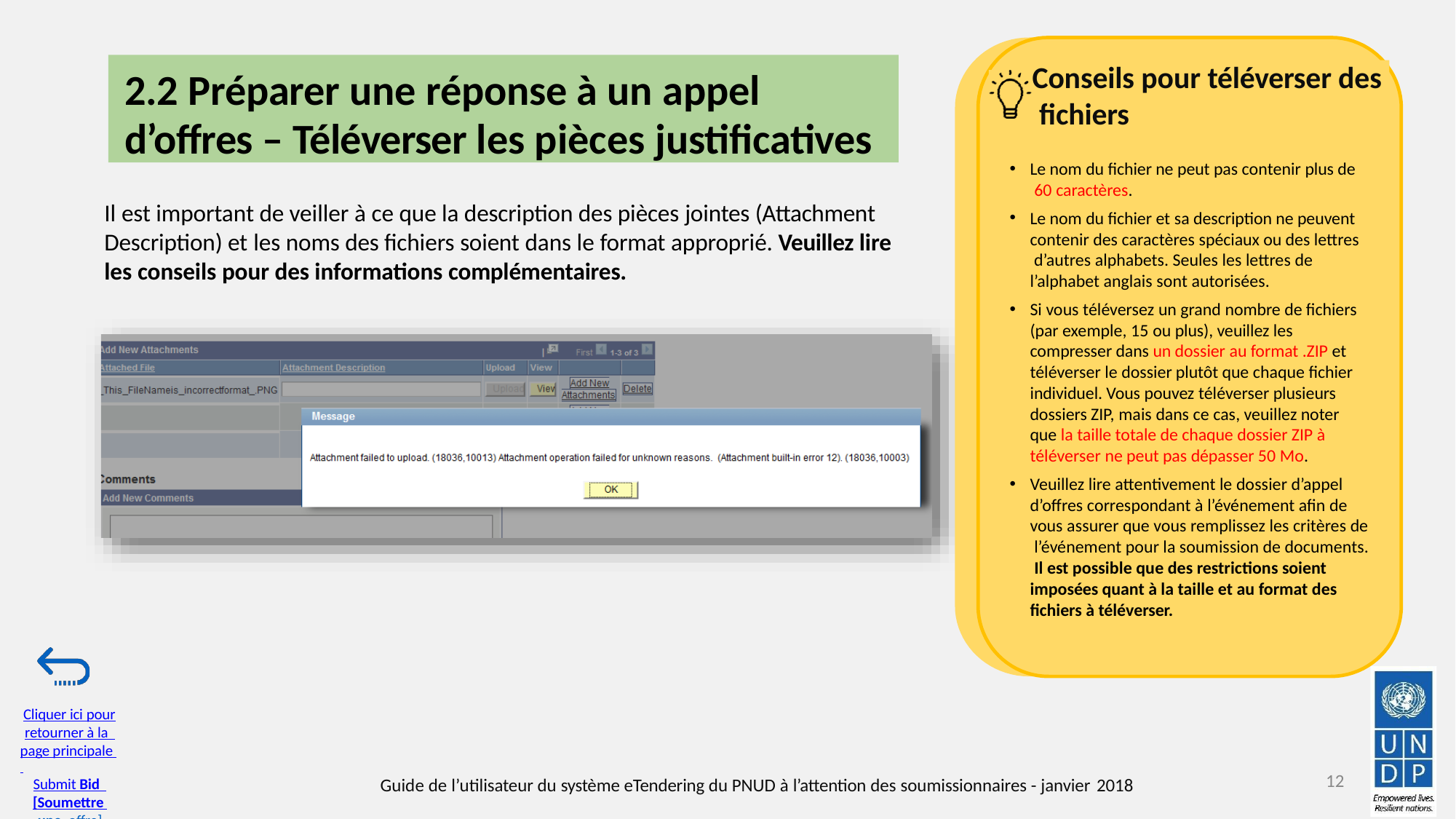

2.2 Préparer une réponse à un appel
d’offres – Téléverser les pièces justificatives
# Conseils pour téléverser des  fichiers

Le nom du fichier ne peut pas contenir plus de  60 caractères.
Le nom du fichier et sa description ne peuvent  contenir des caractères spéciaux ou des lettres  d’autres alphabets. Seules les lettres de  l’alphabet anglais sont autorisées.
Si vous téléversez un grand nombre de fichiers  (par exemple, 15 ou plus), veuillez les  compresser dans un dossier au format .ZIP et  téléverser le dossier plutôt que chaque fichier  individuel. Vous pouvez téléverser plusieurs  dossiers ZIP, mais dans ce cas, veuillez noter  que la taille totale de chaque dossier ZIP à  téléverser ne peut pas dépasser 50 Mo.
Veuillez lire attentivement le dossier d’appel  d’offres correspondant à l’événement afin de  vous assurer que vous remplissez les critères de  l’événement pour la soumission de documents.  Il est possible que des restrictions soient  imposées quant à la taille et au format des  fichiers à téléverser.
Il est important de veiller à ce que la description des pièces jointes (Attachment  Description) et les noms des fichiers soient dans le format approprié. Veuillez lire  les conseils pour des informations complémentaires.

Cliquer ici pour
retourner à la  page principale  Submit Bid  [Soumettre une  offre]
12
Guide de l’utilisateur du système eTendering du PNUD à l’attention des soumissionnaires - janvier 2018